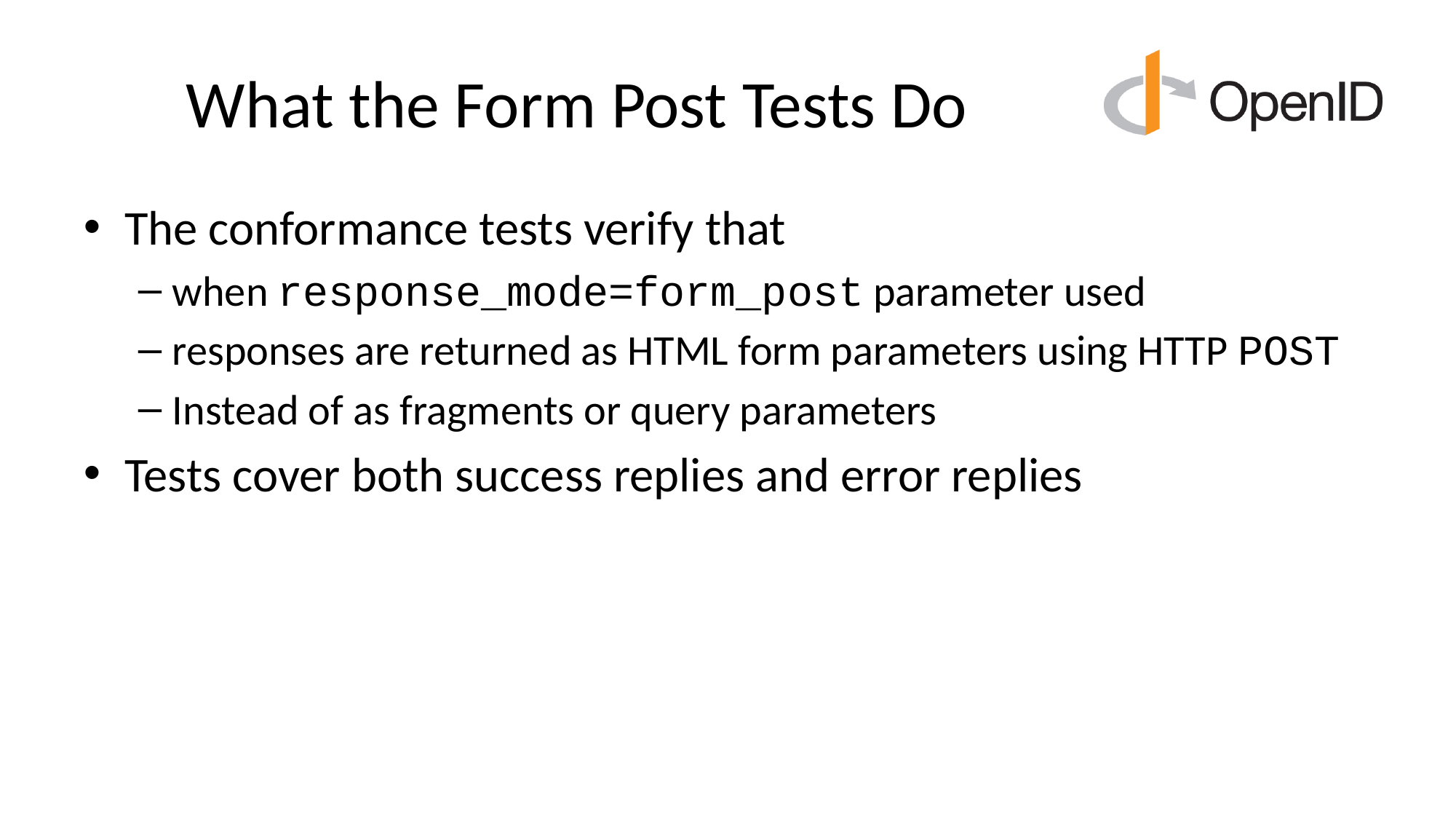

# What the Form Post Tests Do
The conformance tests verify that
when response_mode=form_post parameter used
responses are returned as HTML form parameters using HTTP POST
Instead of as fragments or query parameters
Tests cover both success replies and error replies